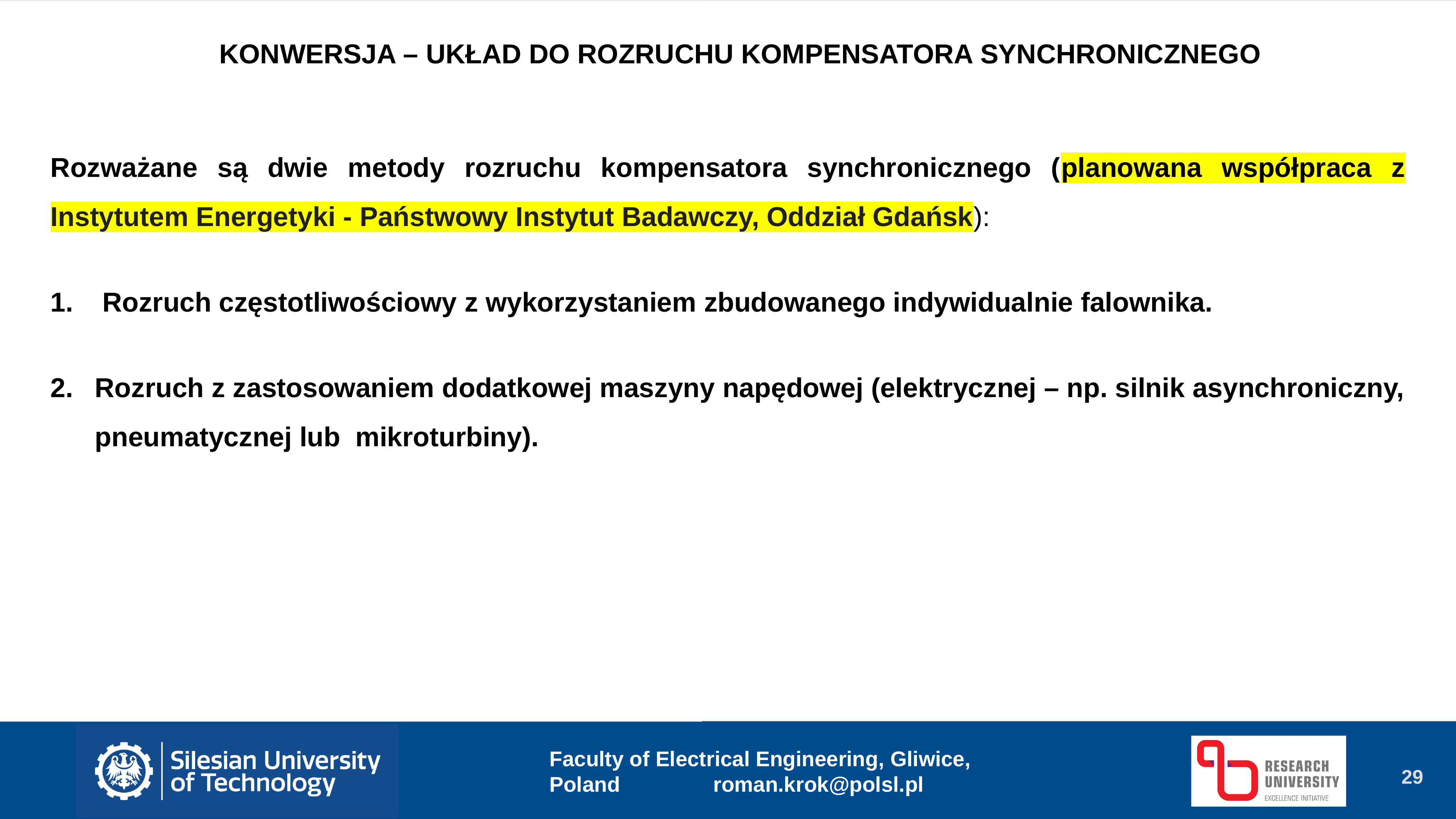

KONWERSJA – UKŁAD DO ROZRUCHU KOMPENSATORA SYNCHRONICZNEGO
Rozważane są dwie metody rozruchu kompensatora synchronicznego (planowana współpraca z Instytutem Energetyki - Państwowy Instytut Badawczy, Oddział Gdańsk):
 Rozruch częstotliwościowy z wykorzystaniem zbudowanego indywidualnie falownika.
Rozruch z zastosowaniem dodatkowej maszyny napędowej (elektrycznej – np. silnik asynchroniczny, pneumatycznej lub  mikroturbiny).